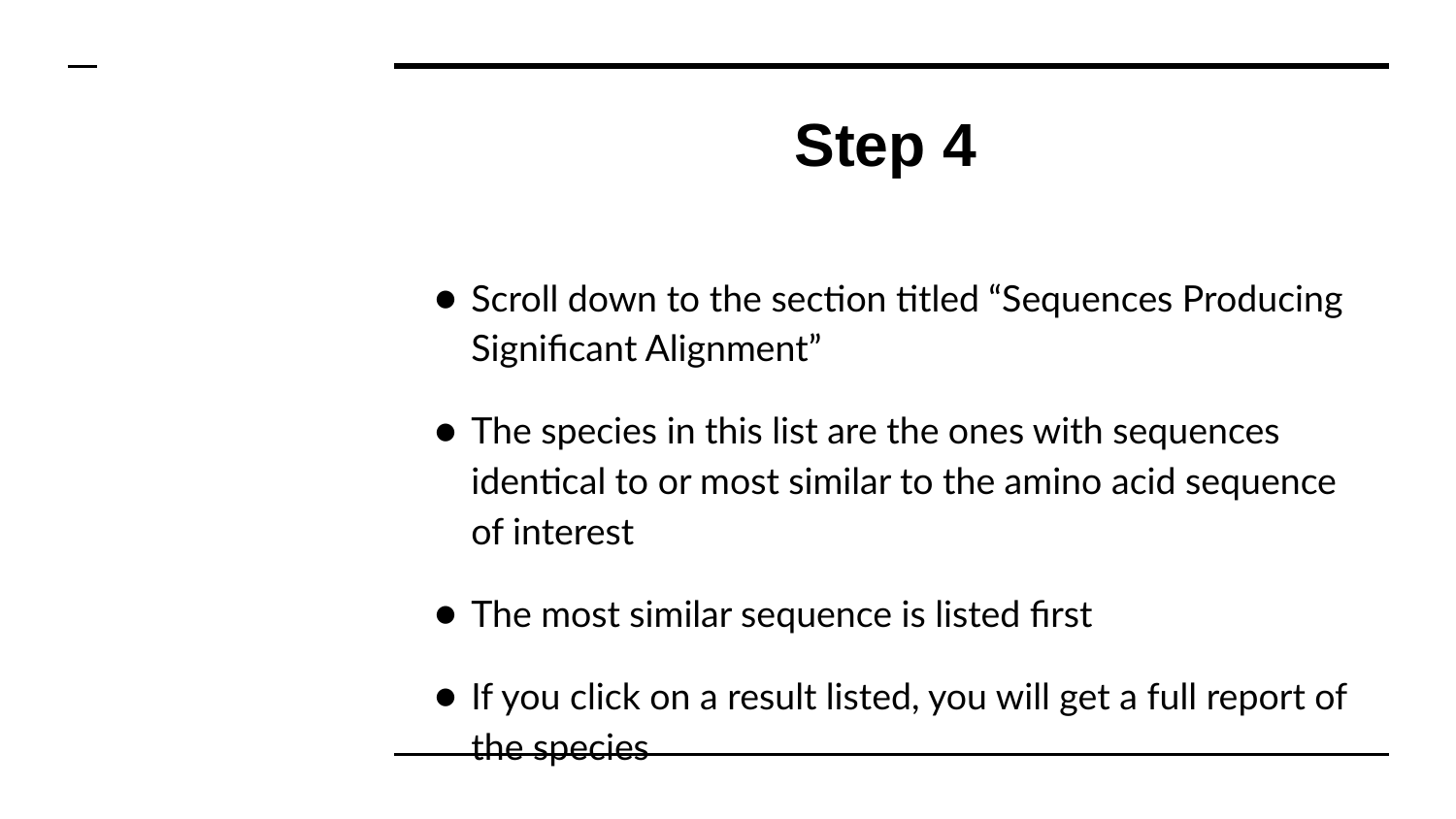

# Step 4
Scroll down to the section titled “Sequences Producing Significant Alignment”
The species in this list are the ones with sequences identical to or most similar to the amino acid sequence of interest
The most similar sequence is listed first
If you click on a result listed, you will get a full report of the species